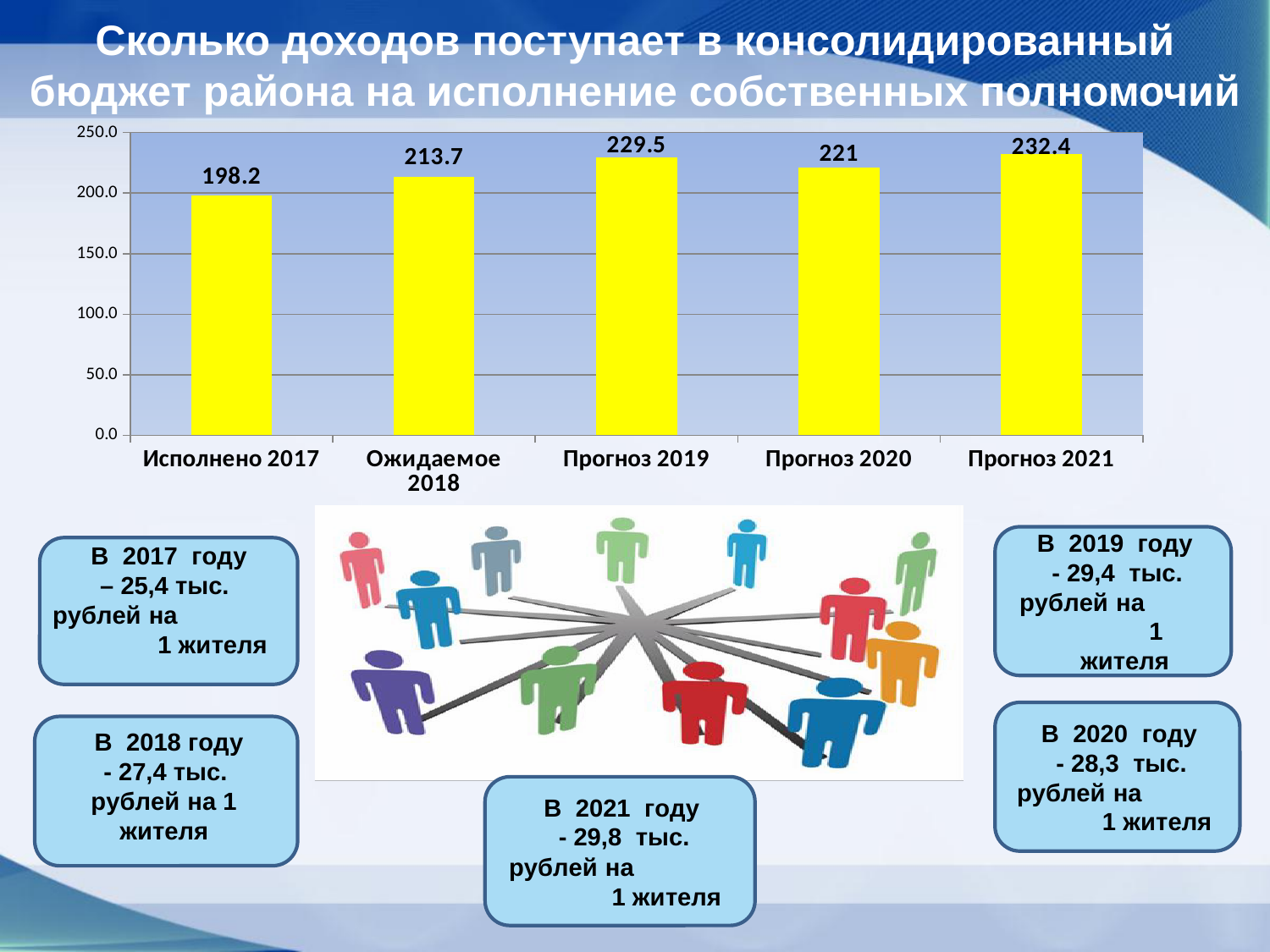

Сколько доходов поступает в консолидированный бюджет района на исполнение собственных полномочий

### Chart

| Category |  |
|---|---|
| Исполнено 2017 | 198.2 |
| Ожидаемое 2018 | 213.7 |
| Прогноз 2019 | 229.5 |
| Прогноз 2020 | 221.0 |
| Прогноз 2021 | 232.4 |
В  2019  году
- 29,4  тыс.
рублей на                   1 жителя

 В  2017  году
– 25,4 тыс.
рублей на                         1 жителя

В  2020  году
- 28,3  тыс.
рублей на                    1 жителя

 В  2018 году
- 27,4 тыс.
рублей на 1 жителя
В  2021  году
- 29,8  тыс.
рублей на                         1 жителя